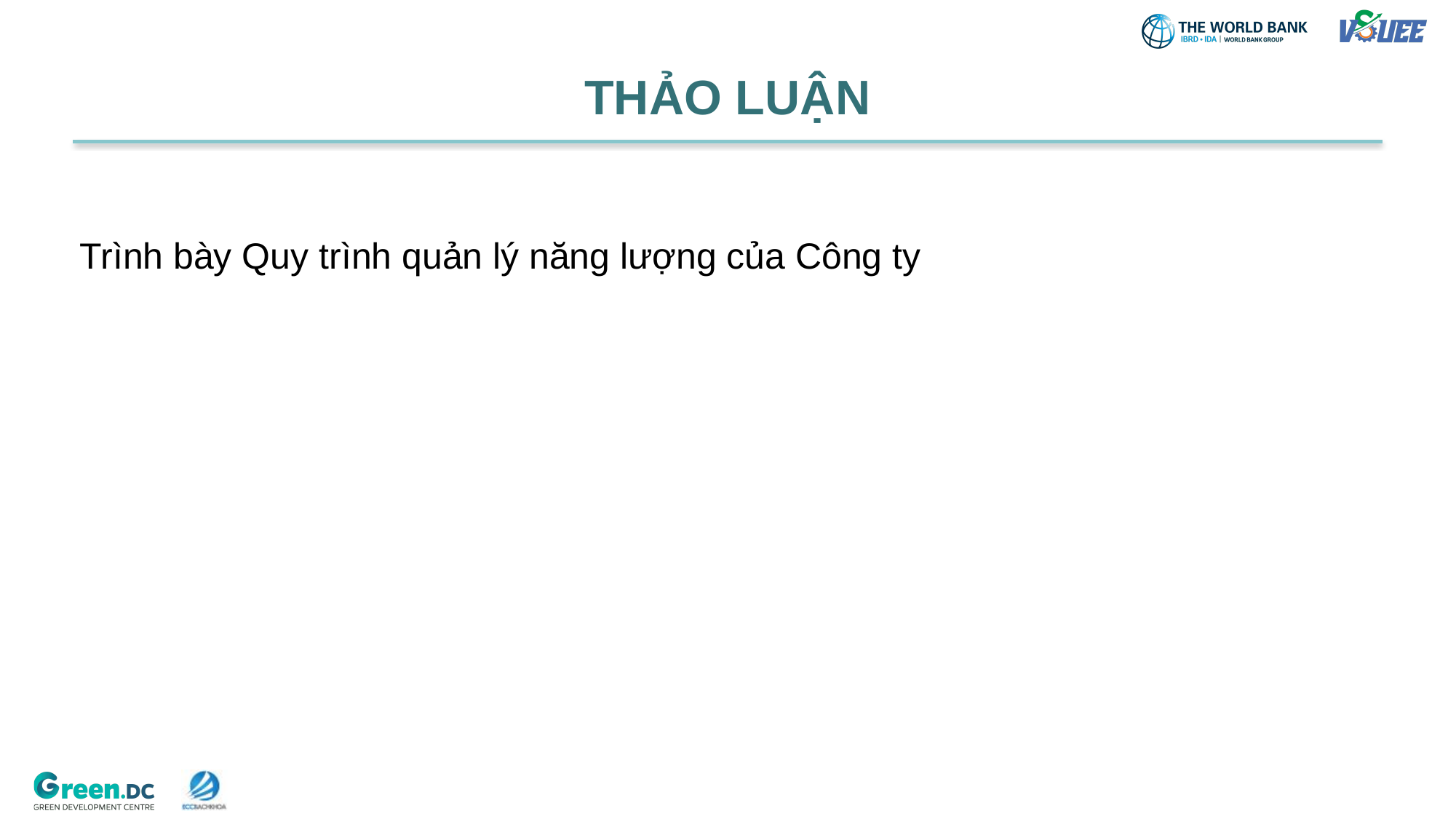

THẢO LUẬN
# Trình bày Quy trình quản lý năng lượng của Công ty